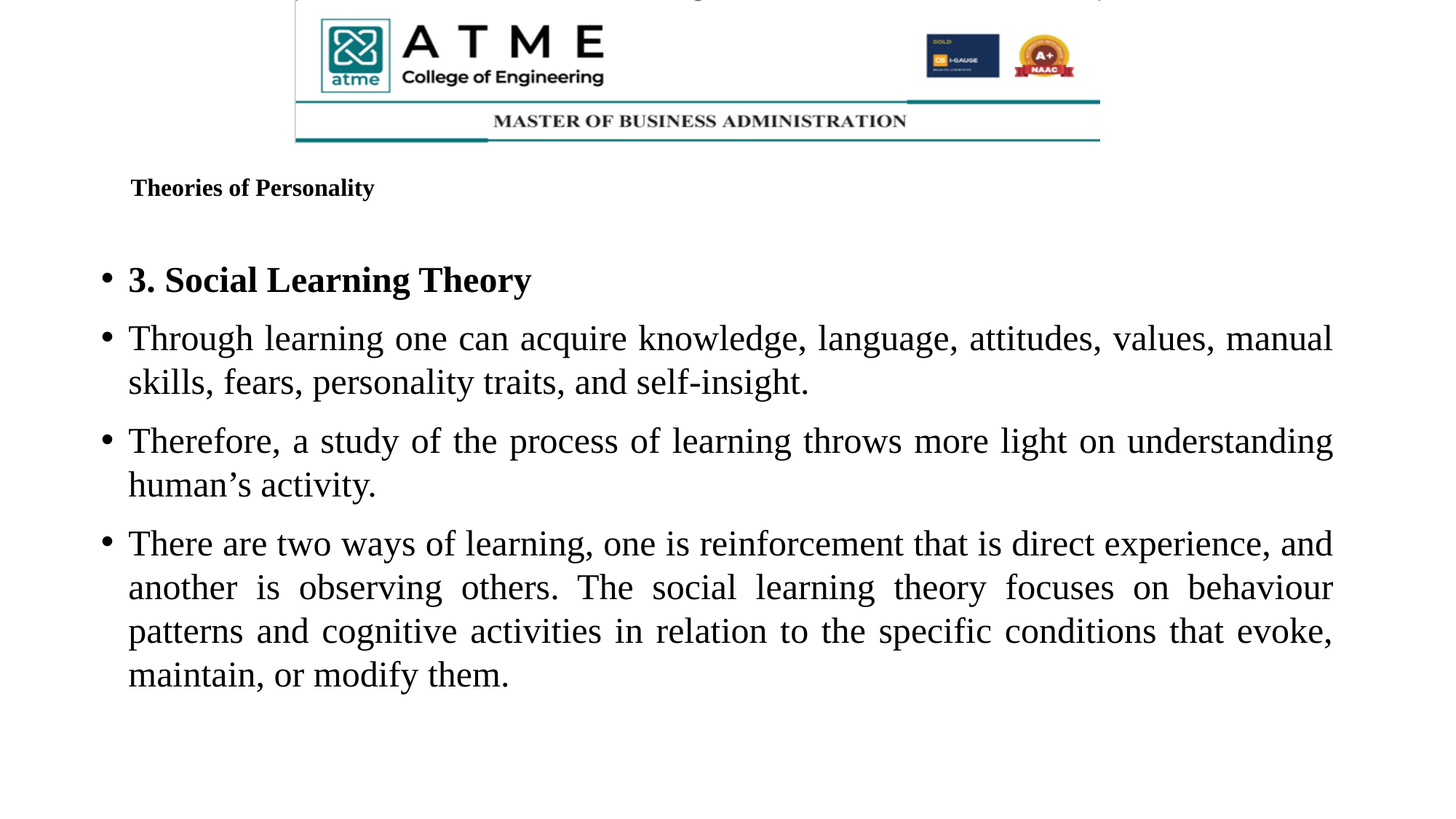

# Theories of Personality
3. Social Learning Theory
Through learning one can acquire knowledge, language, attitudes, values, manual skills, fears, personality traits, and self-insight.
Therefore, a study of the process of learning throws more light on understanding human’s activity.
There are two ways of learning, one is reinforcement that is direct experience, and another is observing others. The social learning theory focuses on behaviour patterns and cognitive activities in relation to the specific conditions that evoke, maintain, or modify them.